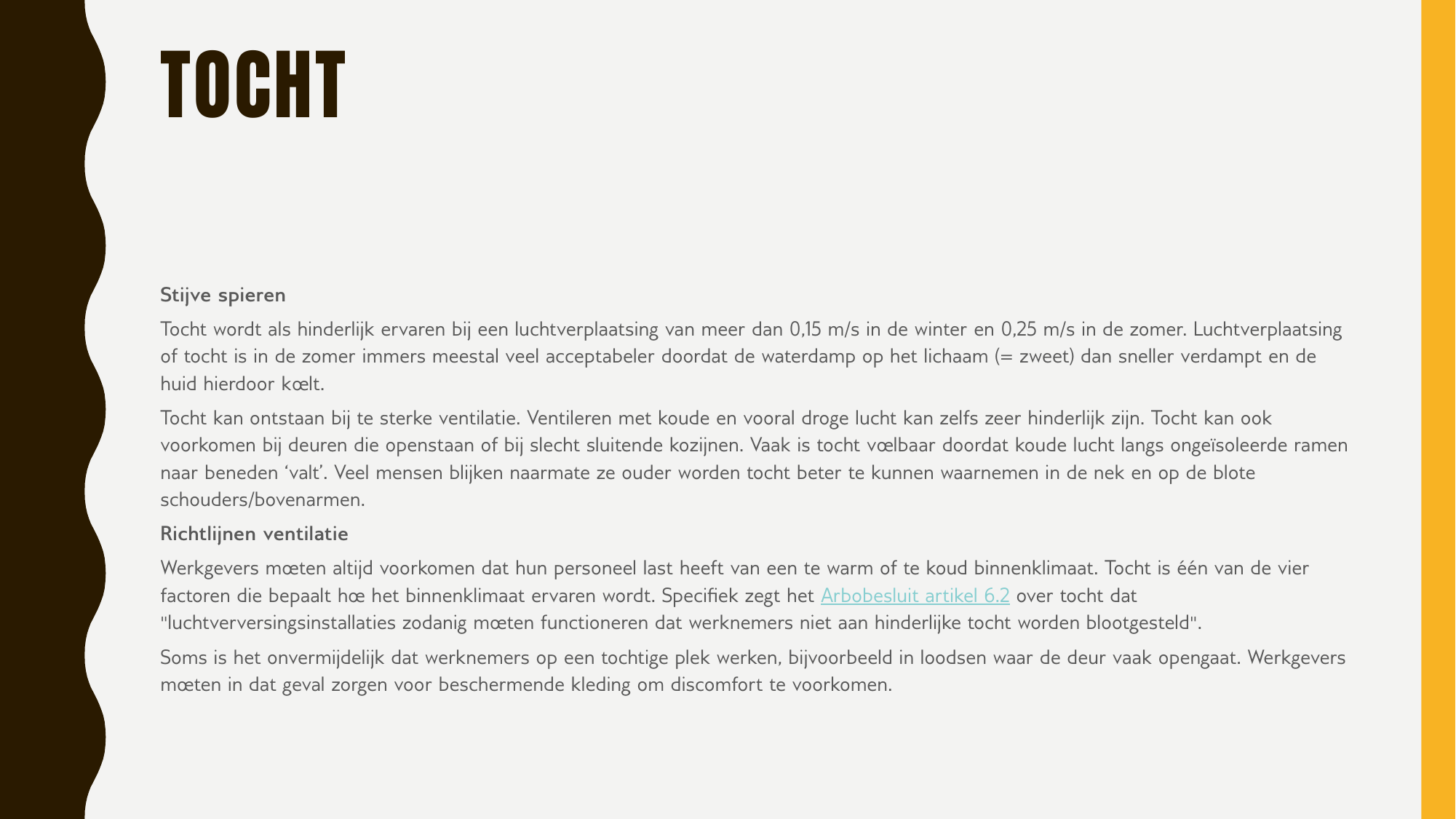

# Tocht
Stijve spieren
Tocht wordt als hinderlijk ervaren bij een luchtverplaatsing van meer dan 0,15 m/s in de winter en 0,25 m/s in de zomer. Luchtverplaatsing of tocht is in de zomer immers meestal veel acceptabeler doordat de waterdamp op het lichaam (= zweet) dan sneller verdampt en de huid hierdoor koelt.
Tocht kan ontstaan bij te sterke ventilatie. Ventileren met koude en vooral droge lucht kan zelfs zeer hinderlijk zijn. Tocht kan ook voorkomen bij deuren die openstaan of bij slecht sluitende kozijnen. Vaak is tocht voelbaar doordat koude lucht langs ongeïsoleerde ramen naar beneden ‘valt’. Veel mensen blijken naarmate ze ouder worden tocht beter te kunnen waarnemen in de nek en op de blote schouders/bovenarmen.
Richtlijnen ventilatie
Werkgevers moeten altijd voorkomen dat hun personeel last heeft van een te warm of te koud binnenklimaat. Tocht is één van de vier factoren die bepaalt hoe het binnenklimaat ervaren wordt. Specifiek zegt het Arbobesluit artikel 6.2 over tocht dat "luchtverversingsinstallaties zodanig moeten functioneren dat werknemers niet aan hinderlijke tocht worden blootgesteld".
Soms is het onvermijdelijk dat werknemers op een tochtige plek werken, bijvoorbeeld in loodsen waar de deur vaak opengaat. Werkgevers moeten in dat geval zorgen voor beschermende kleding om discomfort te voorkomen.